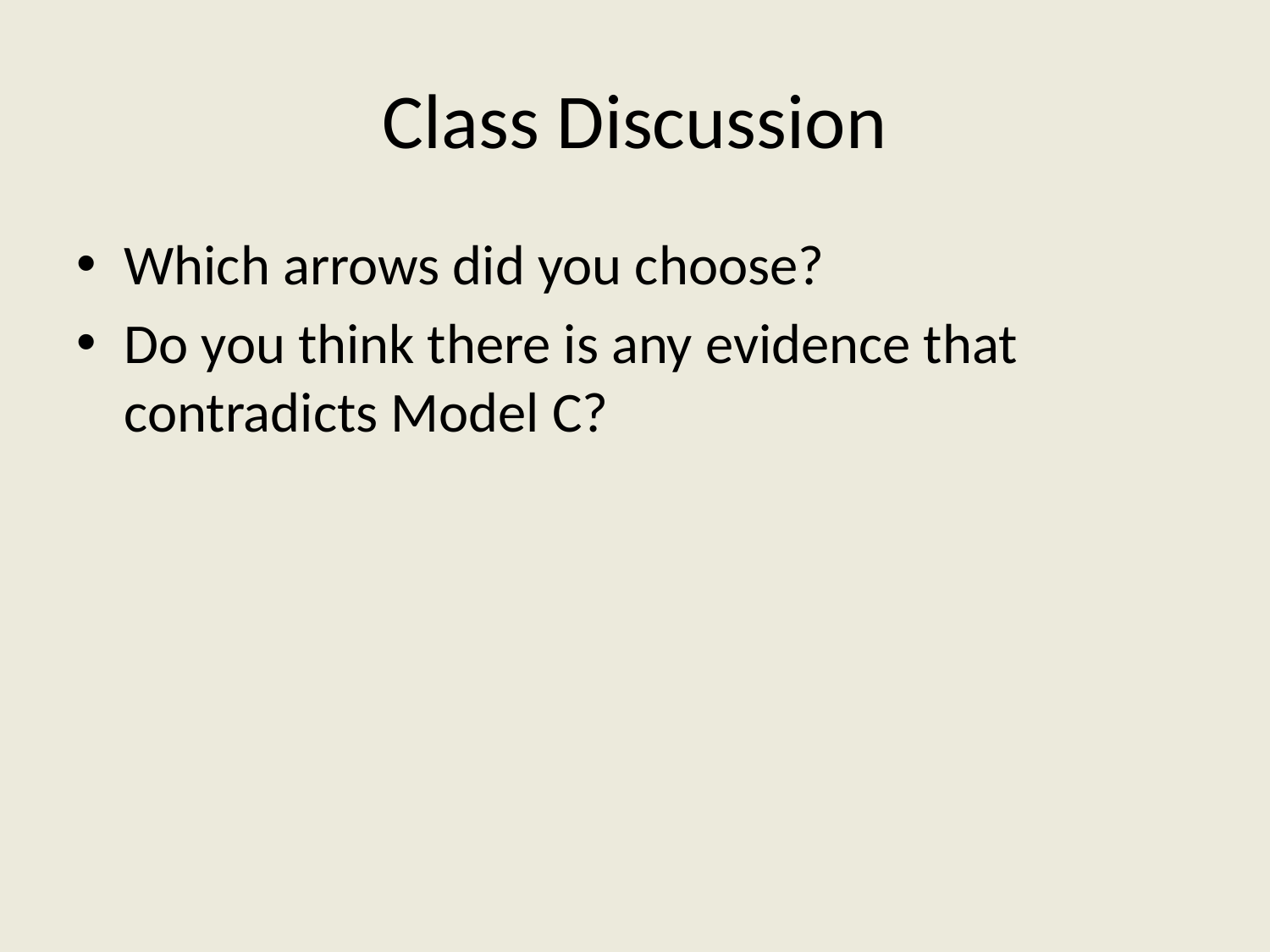

# Class Discussion
Which arrows did you choose?
Do you think there is any evidence that contradicts Model C?